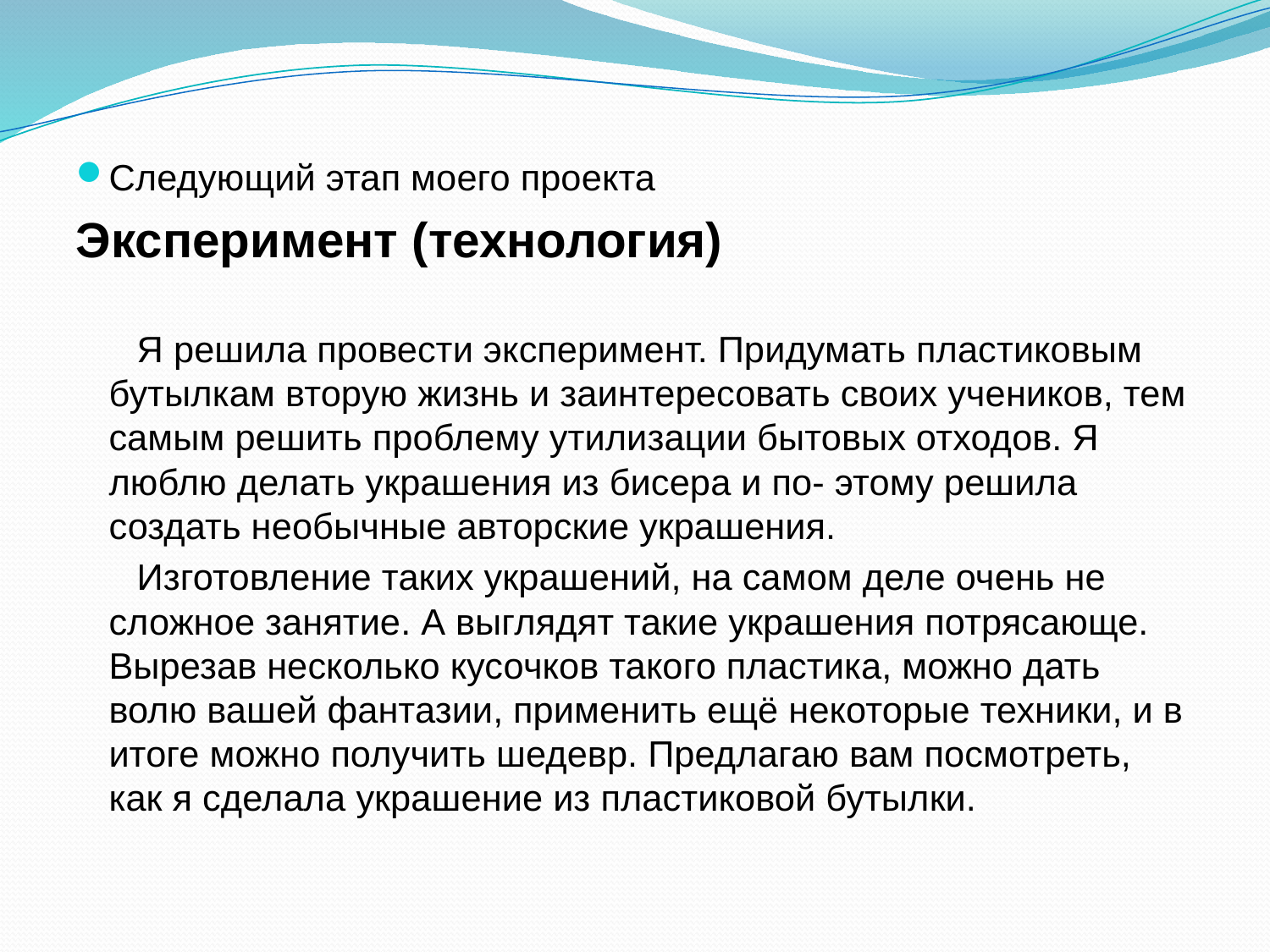

#
Следующий этап моего проекта
Эксперимент (технология)

      Я решила провести эксперимент. Придумать пластиковым бутылкам вторую жизнь и заинтересовать своих учеников, тем самым решить проблему утилизации бытовых отходов. Я люблю делать украшения из бисера и по- этому решила создать необычные авторские украшения.
      Изготовление таких украшений, на самом деле очень не сложное занятие. А выглядят такие украшения потрясающе. Вырезав несколько кусочков такого пластика, можно дать волю вашей фантазии, применить ещё некоторые техники, и в итоге можно получить шедевр. Предлагаю вам посмотреть, как я сделала украшение из пластиковой бутылки.